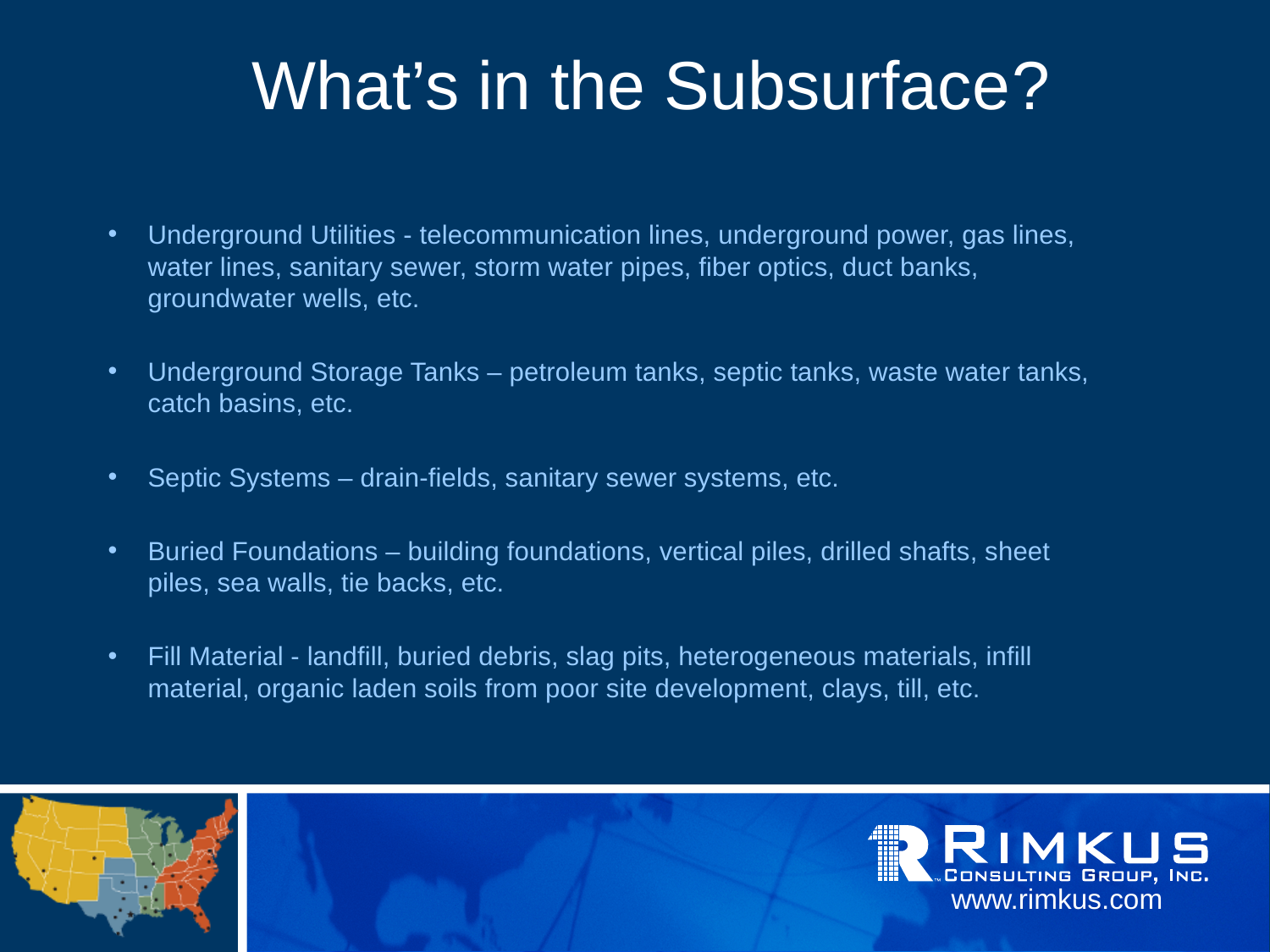

# What’s in the Subsurface?
Underground Utilities - telecommunication lines, underground power, gas lines, water lines, sanitary sewer, storm water pipes, fiber optics, duct banks, groundwater wells, etc.

Underground Storage Tanks – petroleum tanks, septic tanks, waste water tanks, catch basins, etc.

Septic Systems – drain-fields, sanitary sewer systems, etc.

Buried Foundations – building foundations, vertical piles, drilled shafts, sheet piles, sea walls, tie backs, etc.

Fill Material - landfill, buried debris, slag pits, heterogeneous materials, infill material, organic laden soils from poor site development, clays, till, etc.